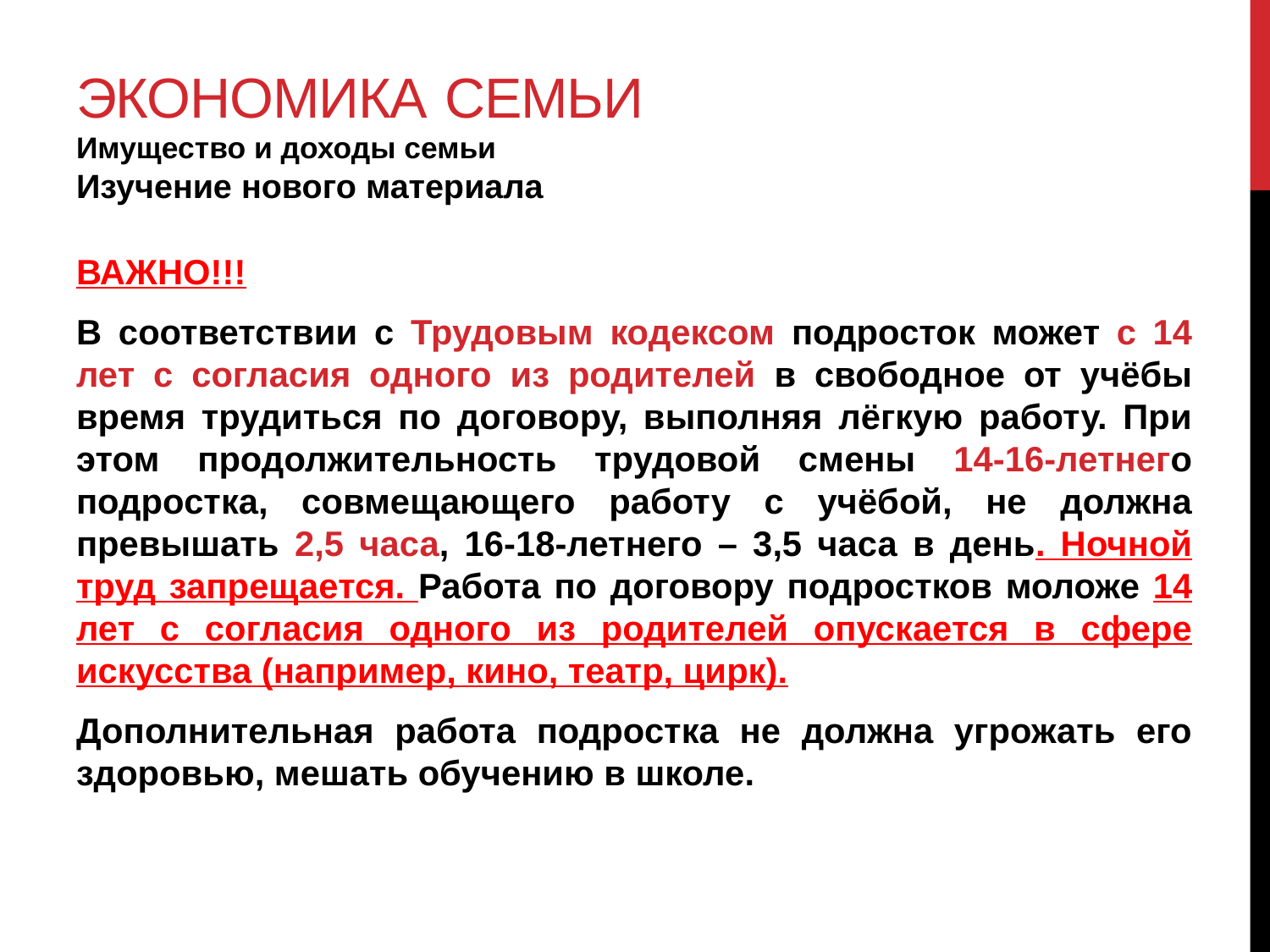

# Экономика семьи Имущество и доходы семьи Изучение нового материала
ВАЖНО!!!
В соответствии с Трудовым кодексом подросток может с 14 лет с согласия одного из родителей в свободное от учёбы время трудиться по договору, выполняя лёгкую работу. При этом продолжительность трудовой смены 14-16-летнего подростка, совмещающего работу с учёбой, не должна превышать 2,5 часа, 16-18-летнего – 3,5 часа в день. Ночной труд запрещается. Работа по договору подростков моложе 14 лет с согласия одного из родителей опускается в сфере искусства (например, кино, театр, цирк).
Дополнительная работа подростка не должна угрожать его здоровью, мешать обучению в школе.